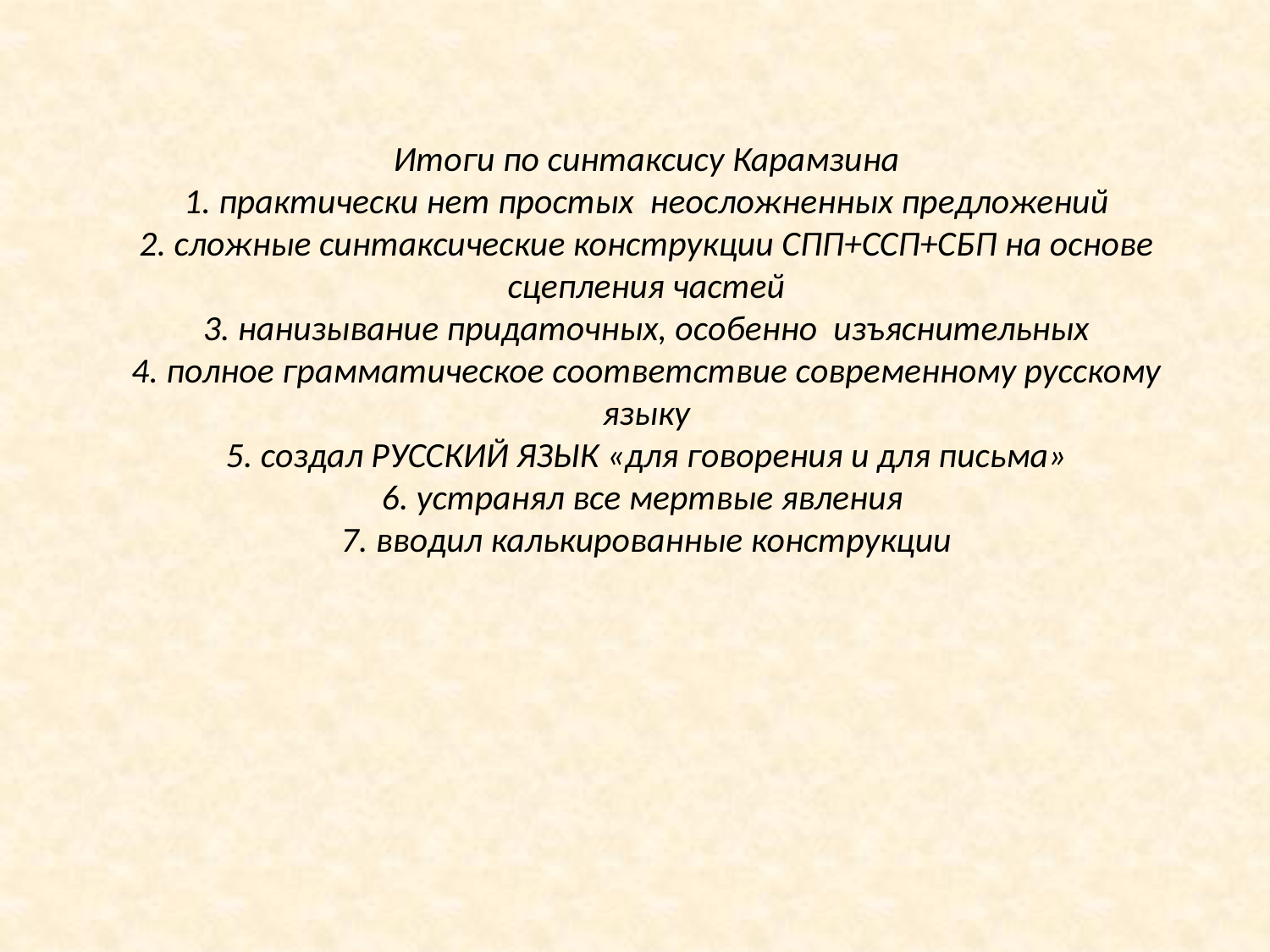

# Итоги по синтаксису Карамзина 1. практически нет простых  неосложненных предложений 2. сложные синтаксические конструкции СПП+ССП+СБП на основе сцепления частей 3. нанизывание придаточных, особенно  изъяснительных 4. полное грамматическое соответствие современному русскому языку 5. создал РУССКИЙ ЯЗЫК «для говорения и для письма» 6. устранял все мертвые явления 7. вводил калькированные конструкции